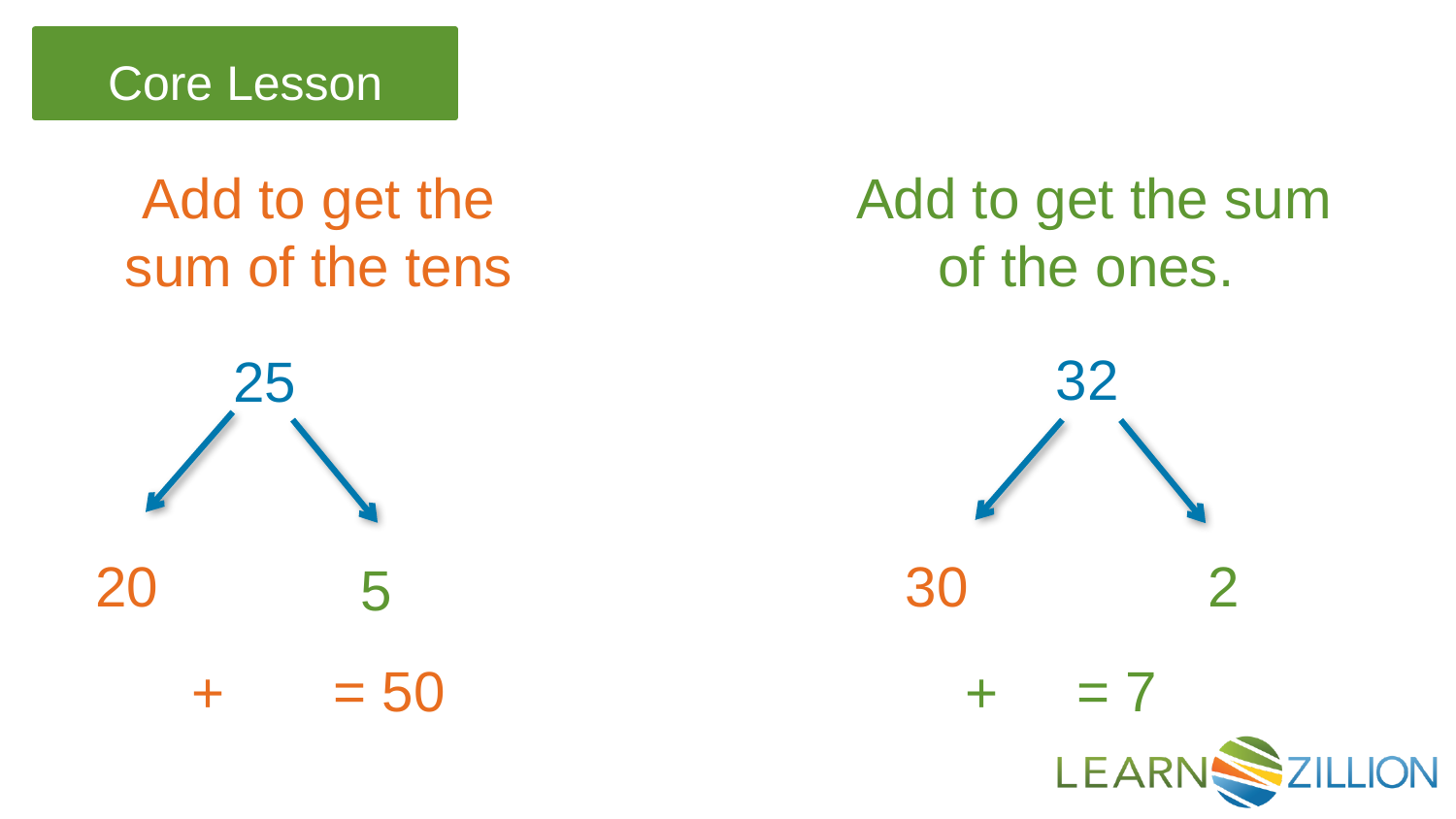

Add to get the sum of the tens
Add to get the sum of the ones.
32
25
20
30
2
5
= 50
= 7
+
+